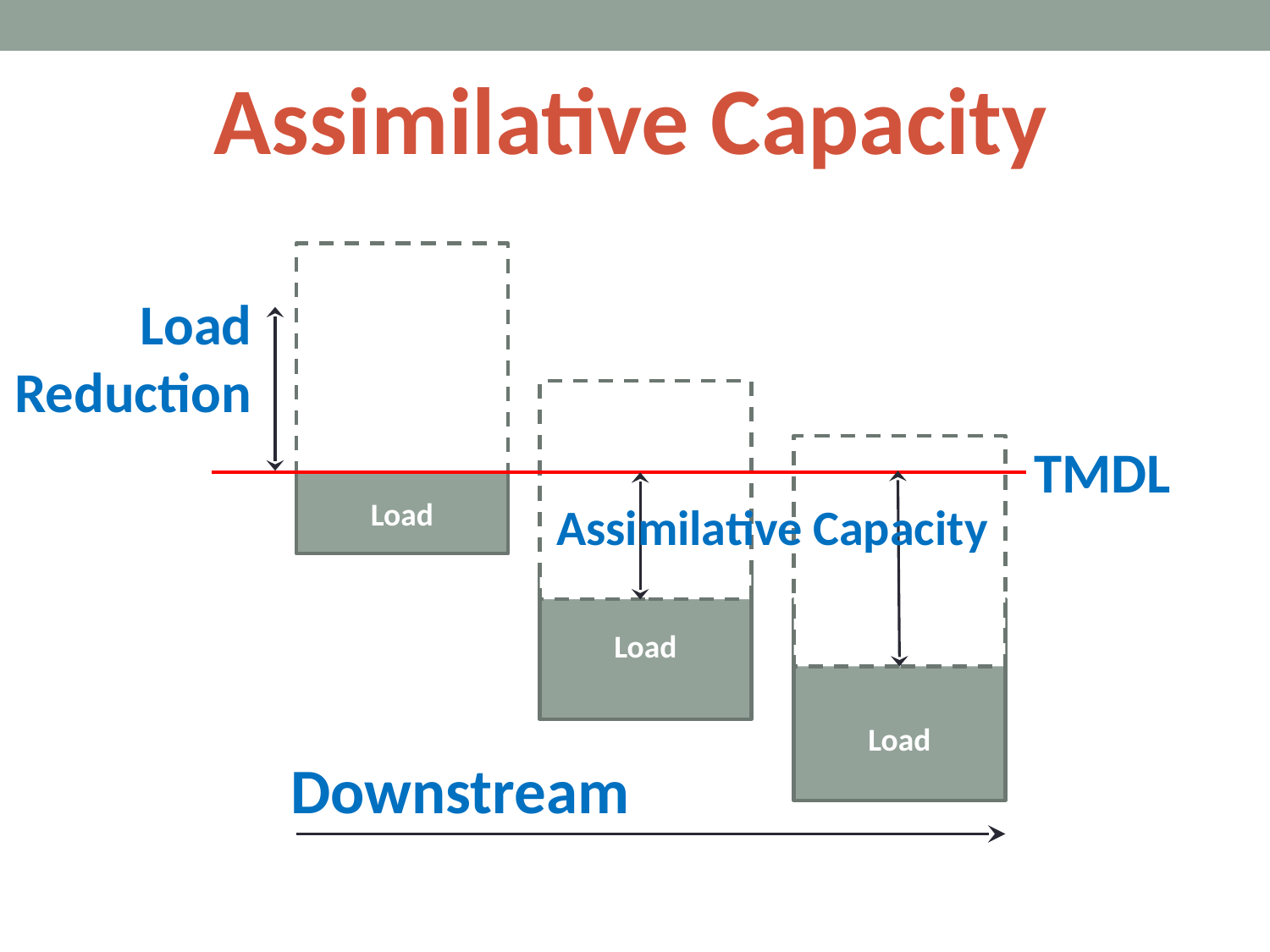

Assimilative Capacity

Load Reduction

TMDL

Load
Assimilative Capacity
Load

Load
Downstream